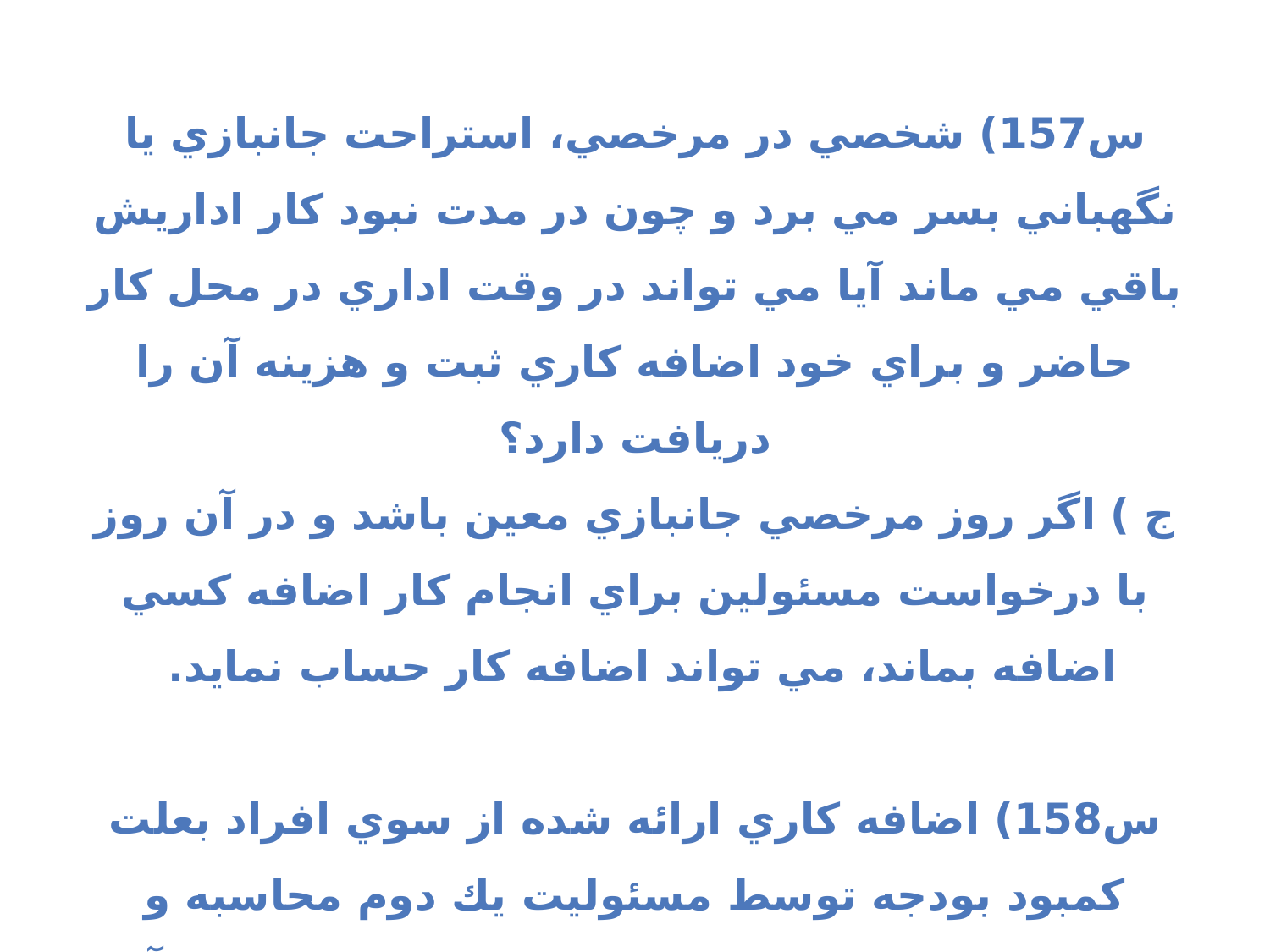

س157) شخصي در مرخصي، استراحت جانبازي يا نگهباني بسر مي برد و چون در مدت نبود كار اداريش باقي مي ماند آيا مي تواند در وقت اداري در محل كار حاضر و براي خود اضافه كاري ثبت و هزينه آن را دريافت دارد؟
ج ) اگر روز مرخصي جانبازي معين باشد و در آن روز با درخواست مسئولين براي انجام كار اضافه كسي اضافه بماند، مي تواند اضافه كار حساب نمايد.

س158) اضافه كاري ارائه شده از سوي افراد بعلت كمبود بودجه توسط مسئوليت يك دوم محاسبه و پرداخت مي شود و ذخيره نيز نمي شود بنابراين آيا افراد براي اينكه به حق خود برسند مي توانند ساعت را دو برابر ثبت نمايند؟                                                                                                          ج ) ثبت زمان اضافه كار در حقيقت اظهار كتبي خلاف واقع است و شرعاً جايز نيست و براي حلّ مشكل مذكور مسئولين بايد چاره انديشي نمايند.